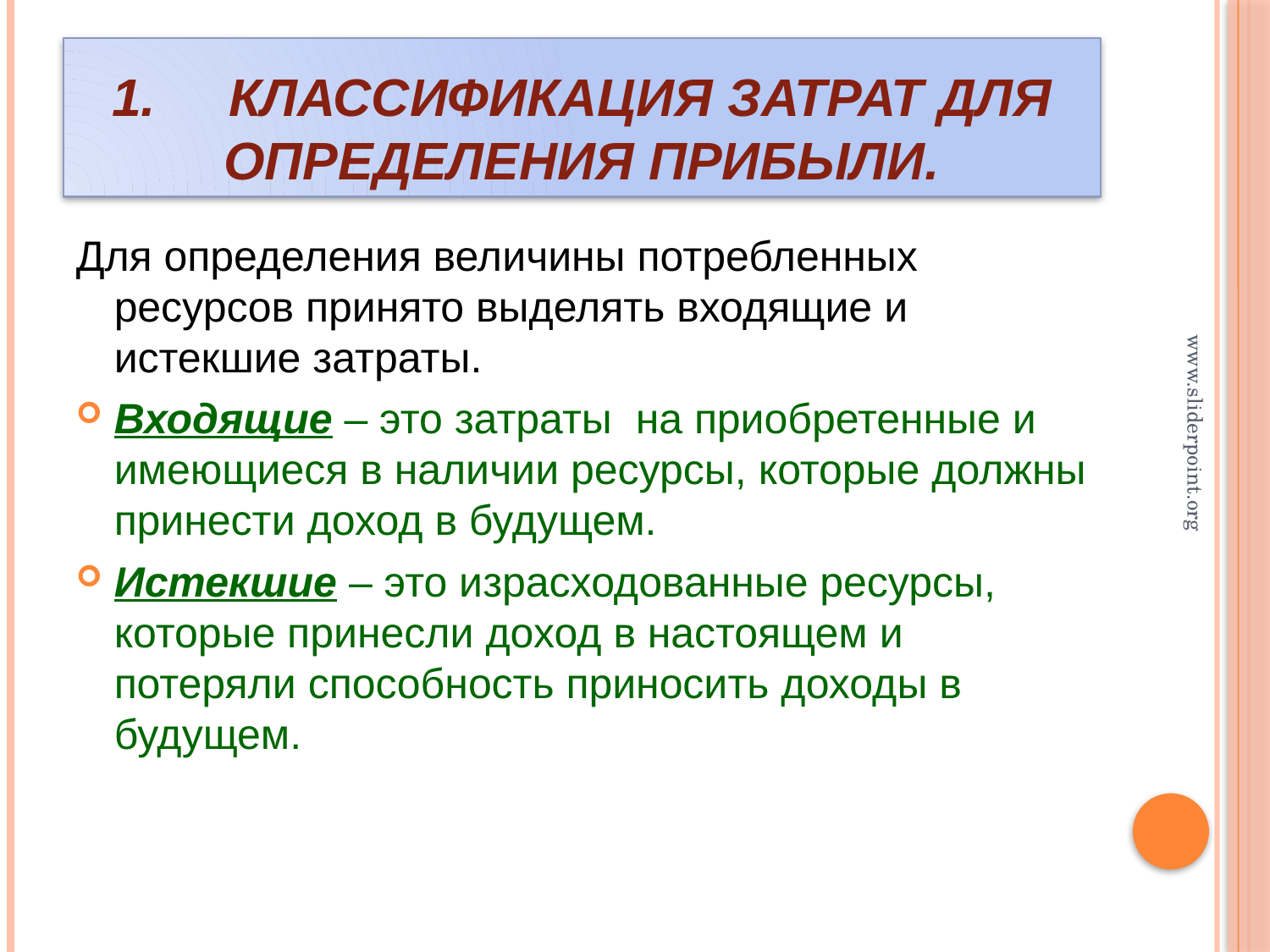

# 1.     Классификация затрат для определения прибыли.
Для определения величины потребленных ресурсов принято выделять входящие и истекшие затраты.
Входящие – это затраты  на приобретенные и имеющиеся в наличии ресурсы, которые должны принести доход в будущем.
Истекшие – это израсходованные ресурсы, которые принесли доход в настоящем и потеряли способность приносить доходы в будущем.

www.sliderpoint.org